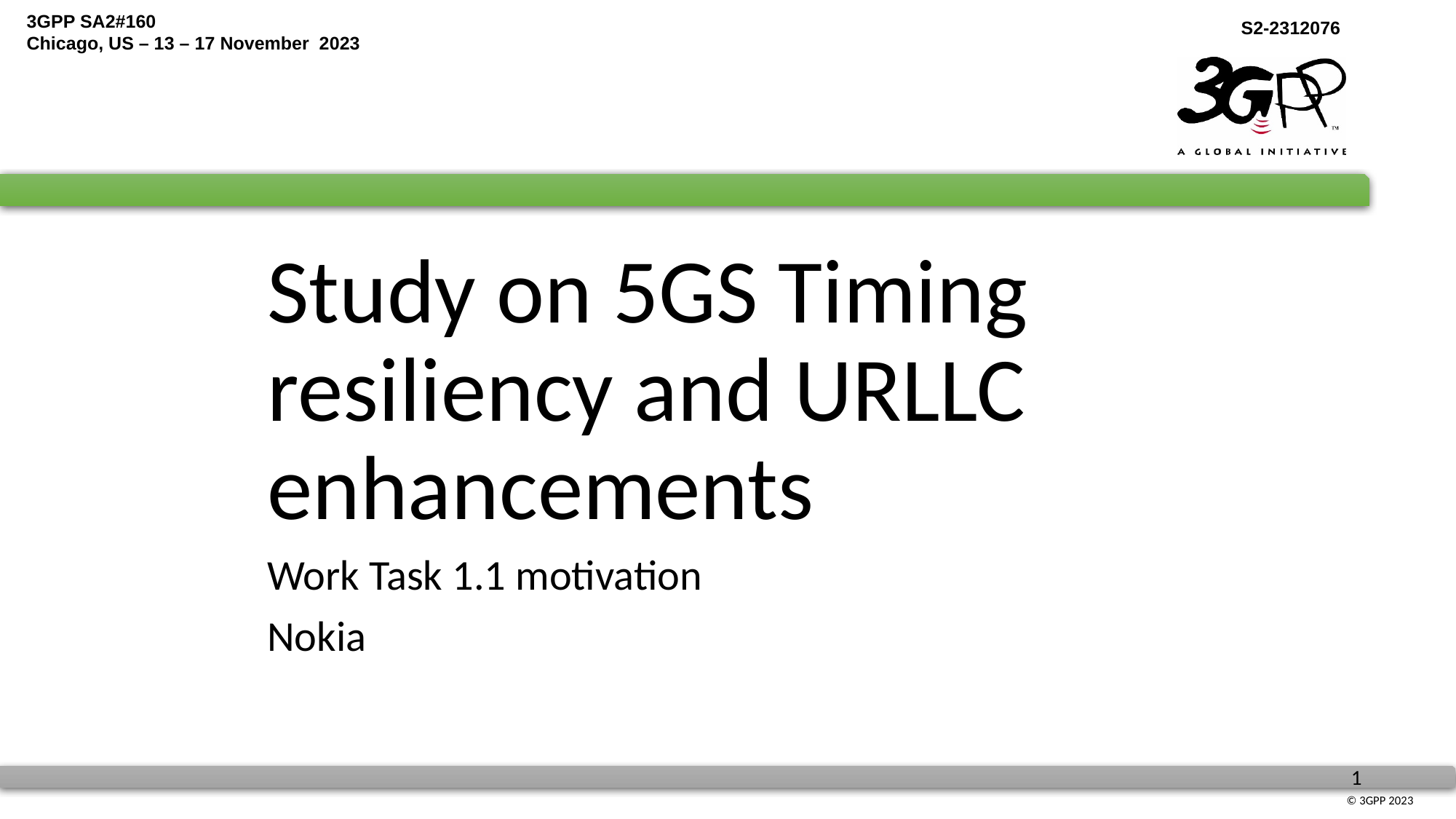

# Study on 5GS Timing resiliency and URLLC enhancements
Work Task 1.1 motivation
Nokia